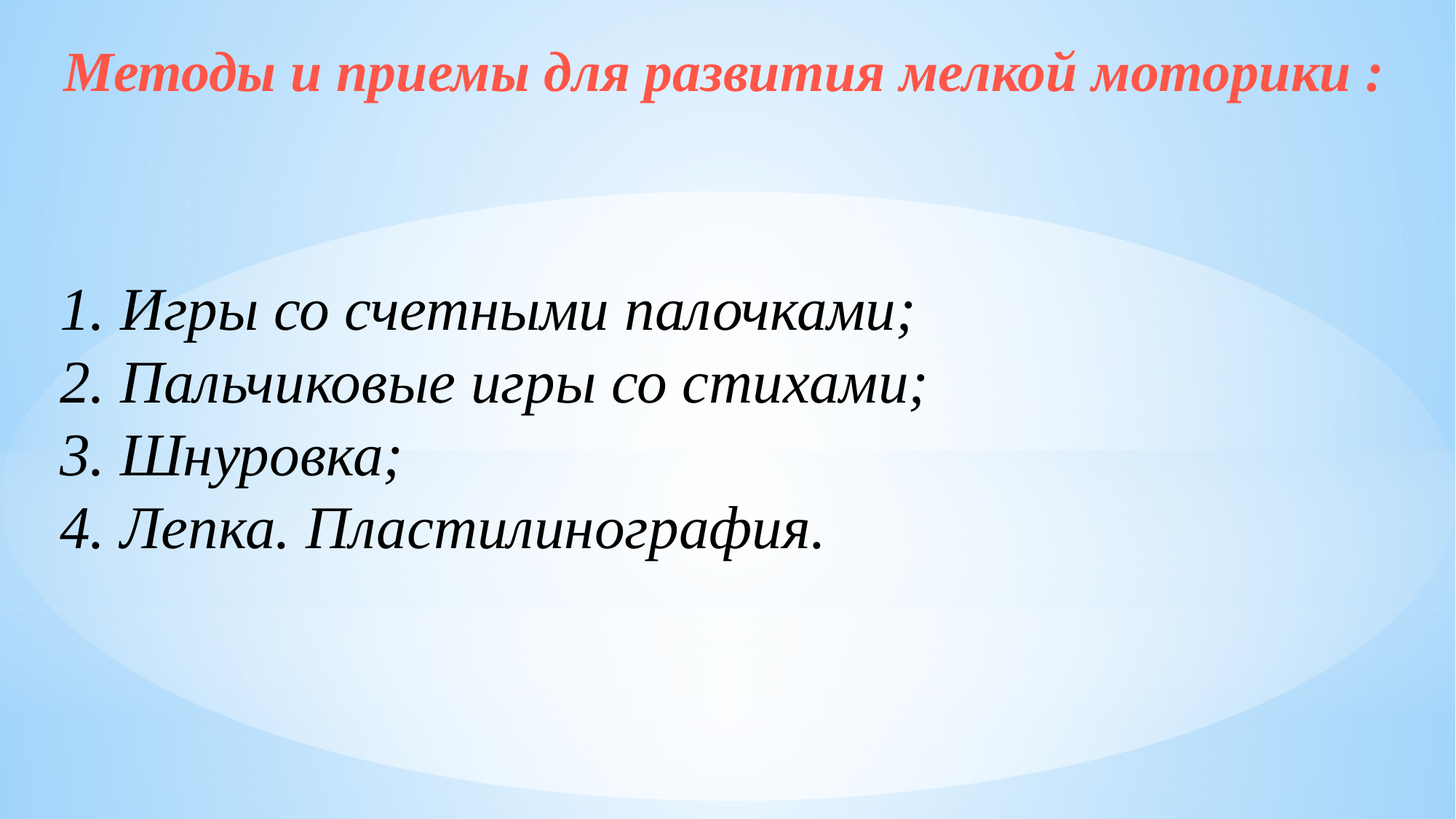

Методы и приемы для развития мелкой моторики :
# 1. Игры со счетными палочками; 2. Пальчиковые игры со стихами; 3. Шнуровка; 4. Лепка. Пластилинография.